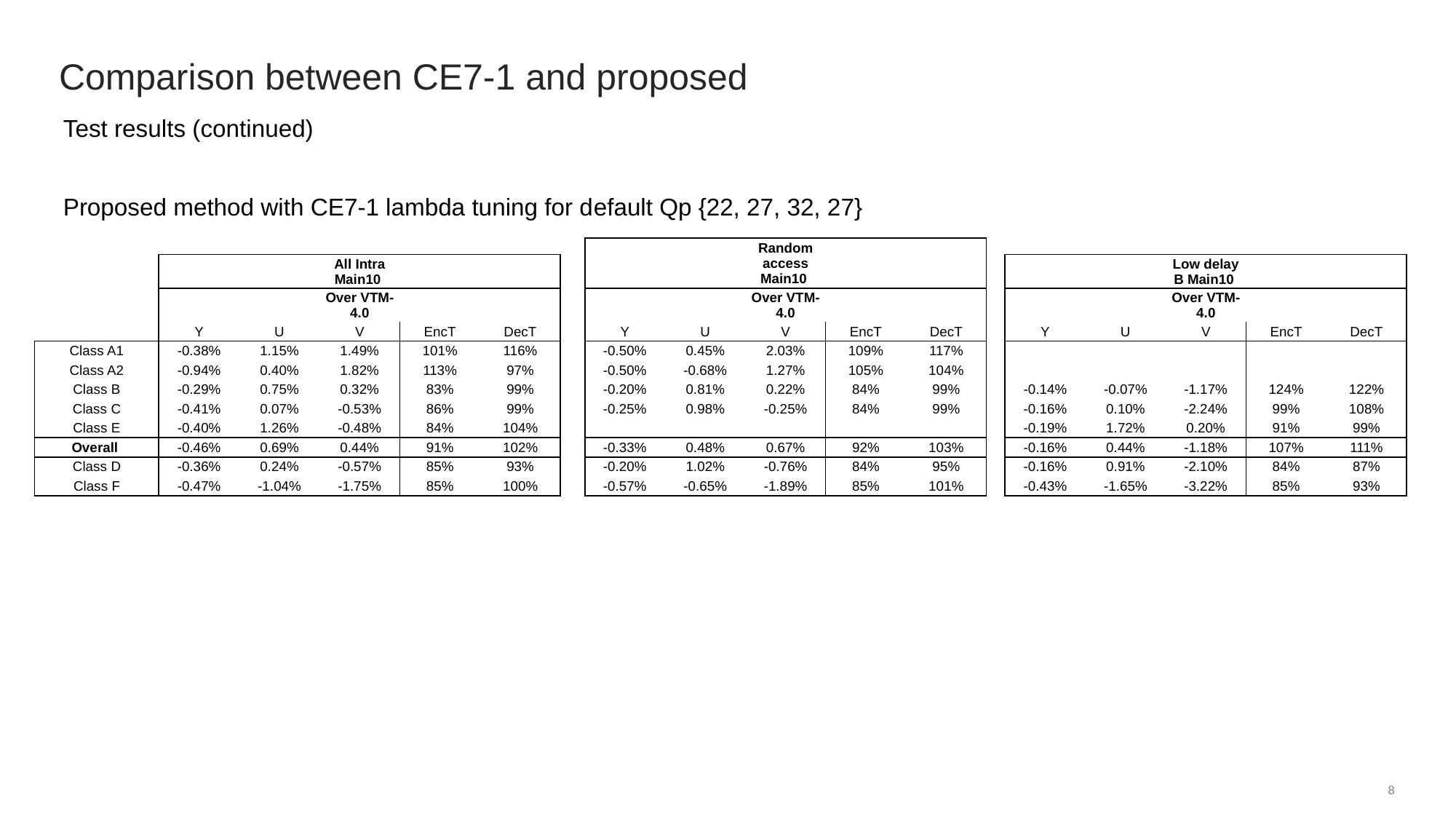

Comparison between CE7-1 and proposed
Test results (continued)

Proposed method with CE7-1 lambda tuning for default Qp {22, 27, 32, 27}

|  |  | Random access Main10 |  |  |
| --- | --- | --- | --- | --- |
|  |  | Over VTM-4.0 |  |  |
| Y | U | V | EncT | DecT |
| -0.50% | 0.45% | 2.03% | 109% | 117% |
| -0.50% | -0.68% | 1.27% | 105% | 104% |
| -0.20% | 0.81% | 0.22% | 84% | 99% |
| -0.25% | 0.98% | -0.25% | 84% | 99% |
|  |  |  |  |  |
| -0.33% | 0.48% | 0.67% | 92% | 103% |
| -0.20% | 1.02% | -0.76% | 84% | 95% |
| -0.57% | -0.65% | -1.89% | 85% | 101% |
|  |  |  | All Intra Main10 |  |  |
| --- | --- | --- | --- | --- | --- |
|  |  |  | Over VTM-4.0 |  |  |
|  | Y | U | V | EncT | DecT |
| Class A1 | -0.38% | 1.15% | 1.49% | 101% | 116% |
| Class A2 | -0.94% | 0.40% | 1.82% | 113% | 97% |
| Class B | -0.29% | 0.75% | 0.32% | 83% | 99% |
| Class C | -0.41% | 0.07% | -0.53% | 86% | 99% |
| Class E | -0.40% | 1.26% | -0.48% | 84% | 104% |
| Overall | -0.46% | 0.69% | 0.44% | 91% | 102% |
| Class D | -0.36% | 0.24% | -0.57% | 85% | 93% |
| Class F | -0.47% | -1.04% | -1.75% | 85% | 100% |
|  |  | Low delay B Main10 |  |  |
| --- | --- | --- | --- | --- |
|  |  | Over VTM-4.0 |  |  |
| Y | U | V | EncT | DecT |
|  |  |  |  |  |
|  |  |  |  |  |
| -0.14% | -0.07% | -1.17% | 124% | 122% |
| -0.16% | 0.10% | -2.24% | 99% | 108% |
| -0.19% | 1.72% | 0.20% | 91% | 99% |
| -0.16% | 0.44% | -1.18% | 107% | 111% |
| -0.16% | 0.91% | -2.10% | 84% | 87% |
| -0.43% | -1.65% | -3.22% | 85% | 93% |